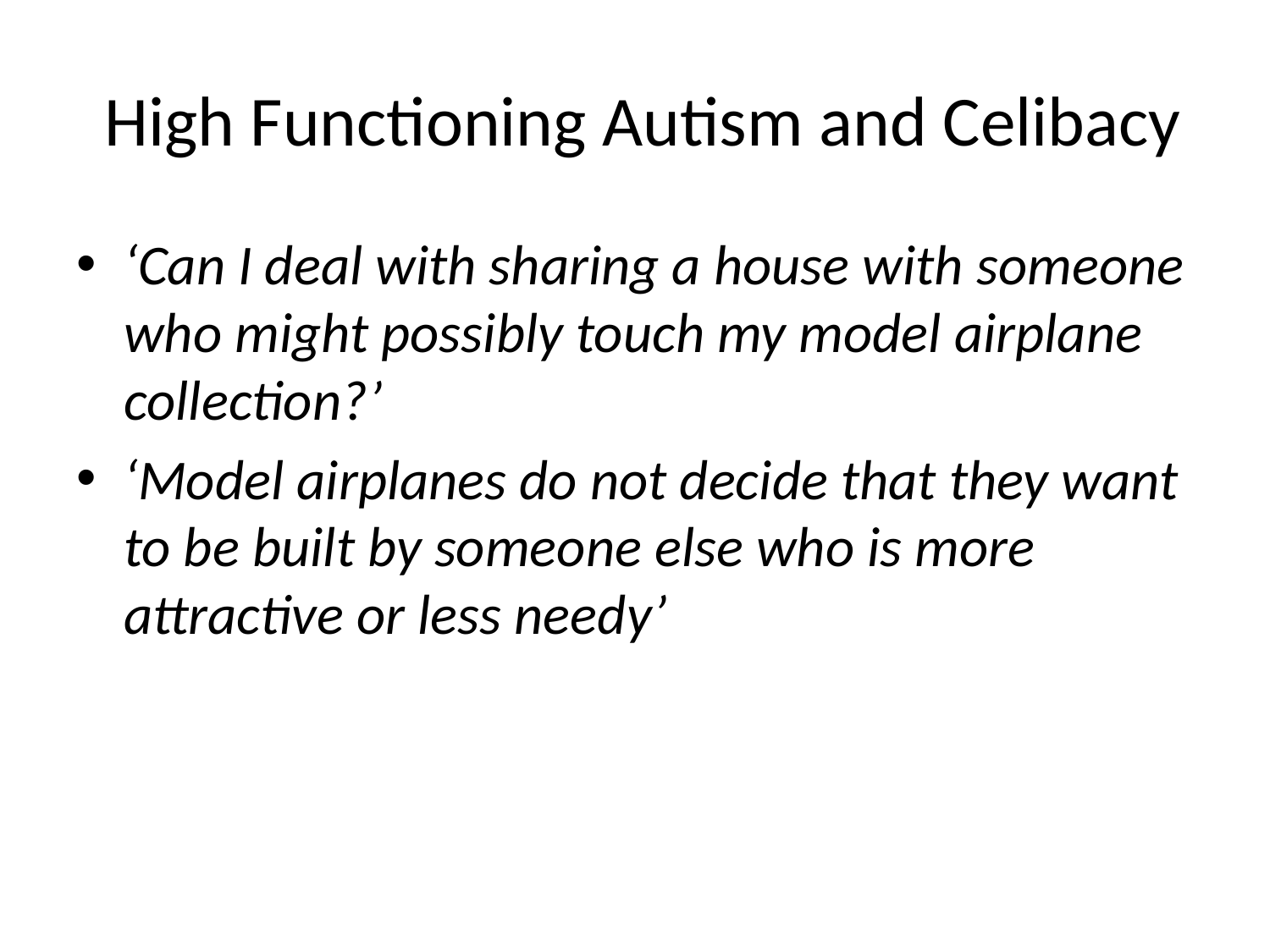

# High Functioning Autism and Celibacy
‘Can I deal with sharing a house with someone who might possibly touch my model airplane collection?’
‘Model airplanes do not decide that they want to be built by someone else who is more attractive or less needy’